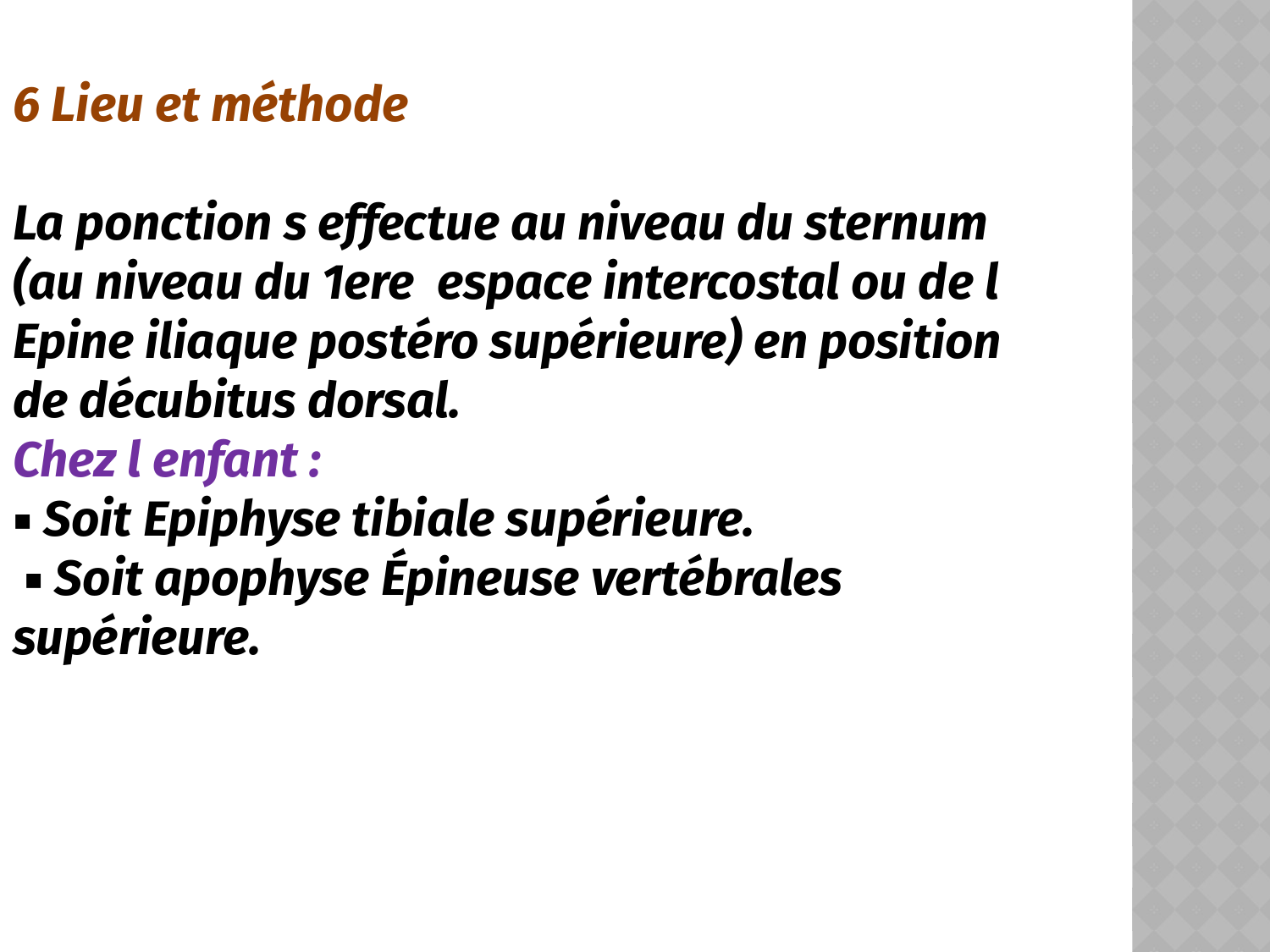

6 Lieu et méthode

La ponction s effectue au niveau du sternum (au niveau du 1ere  espace intercostal ou de l Epine iliaque postéro supérieure) en position de décubitus dorsal.
Chez l enfant :
▪ Soit Epiphyse tibiale supérieure.
 ▪ Soit apophyse Épineuse vertébrales supérieure.